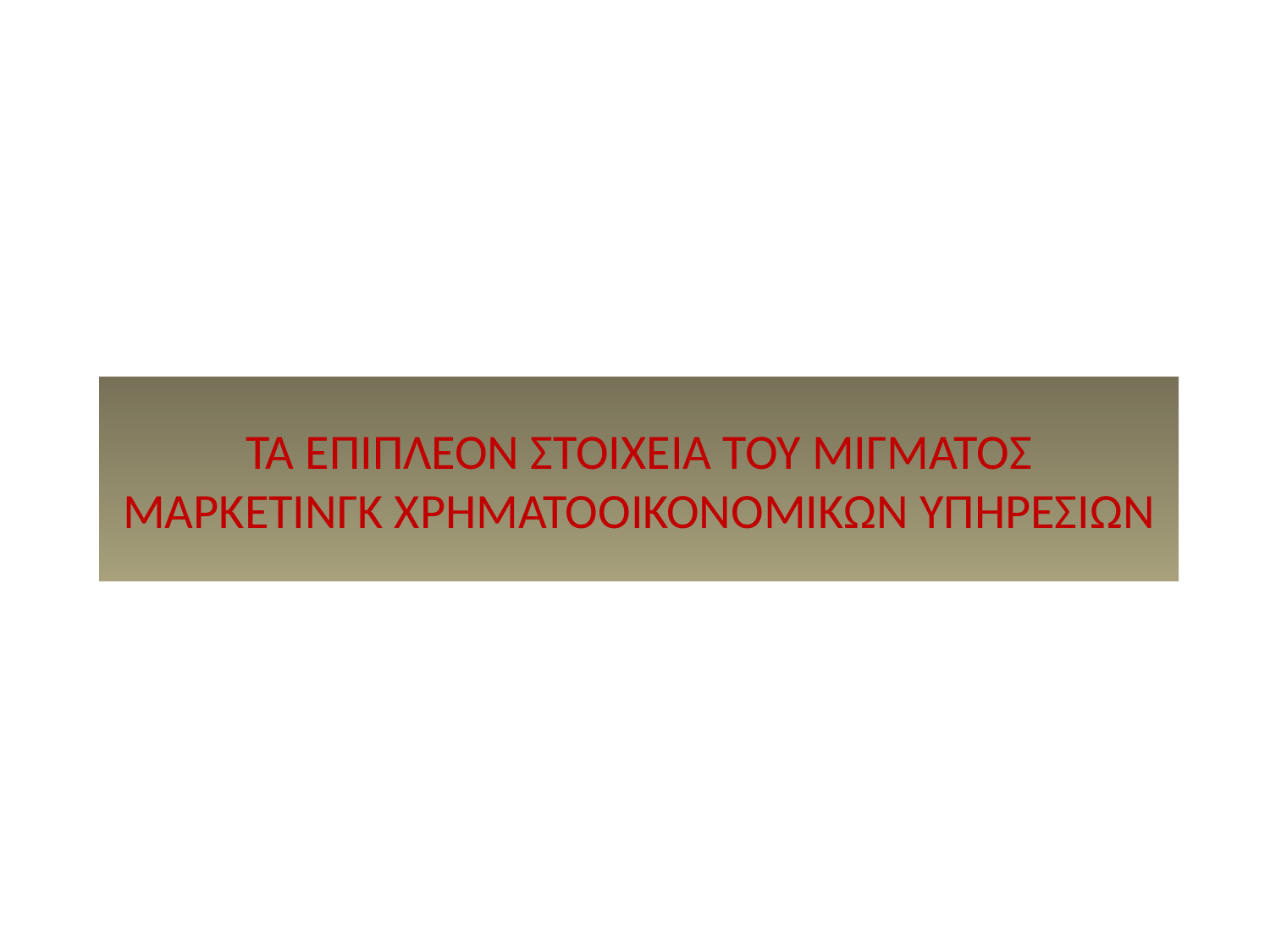

# ΤΑ ΕΠΙΠΛΕΟΝ ΣΤΟΙΧΕΙΑ ΤΟΥ ΜΙΓΜΑΤΟΣ ΜΑΡΚΕΤΙΝΓΚ ΧΡΗΜΑΤΟΟΙΚΟΝΟΜΙΚΩΝ ΥΠΗΡΕΣΙΩΝ